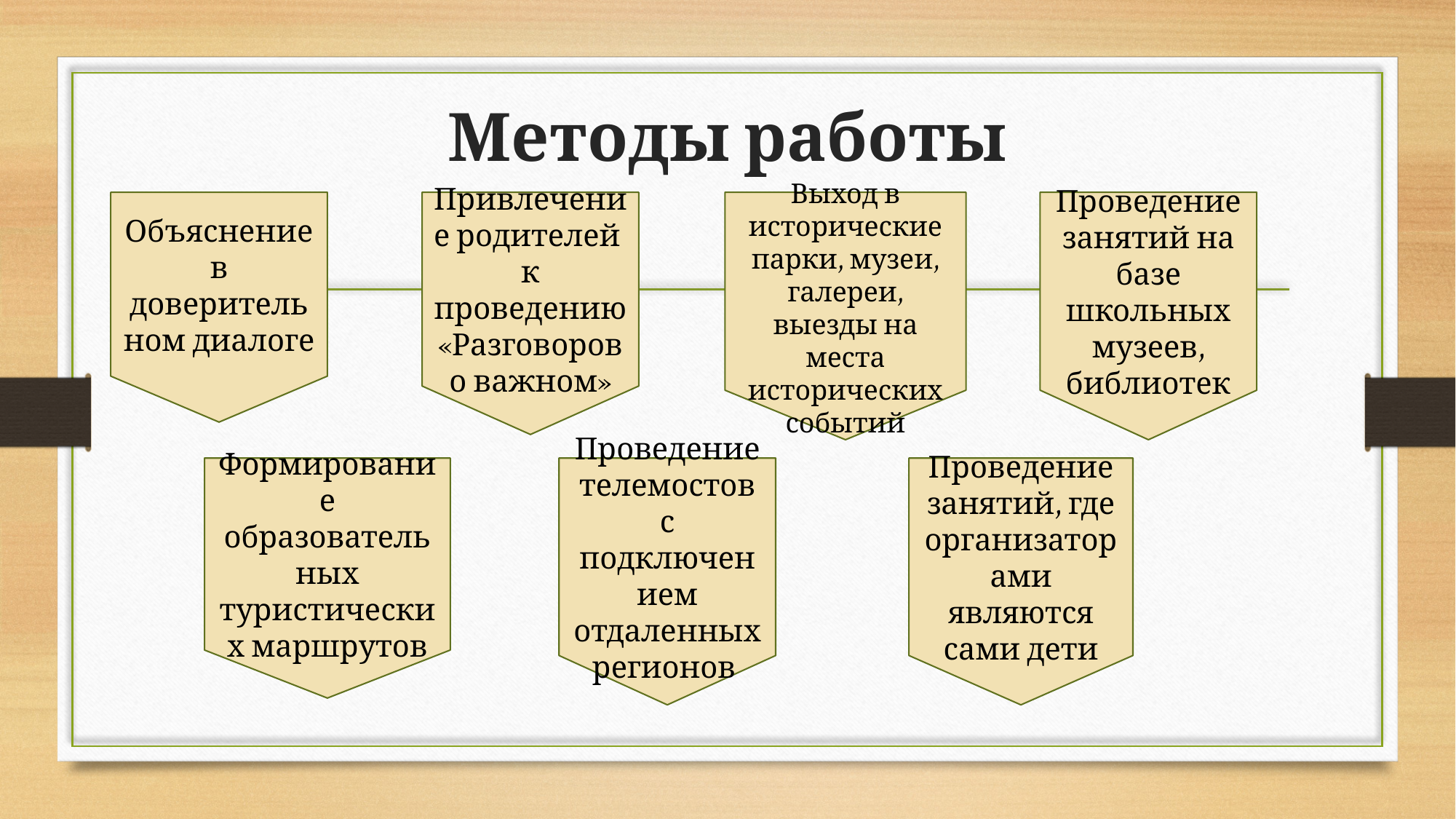

# Методы работы
Объяснение в доверительном диалоге

Выход в исторические парки, музеи, галереи, выезды на места исторических событий
Проведение занятий на базе школьных музеев, библиотек
Привлечение родителей  к проведению «Разговоров о важном»

Формирование образовательных туристических маршрутов
Проведение телемостов с подключением отдаленных регионов
Проведение занятий, где организаторами являются сами дети